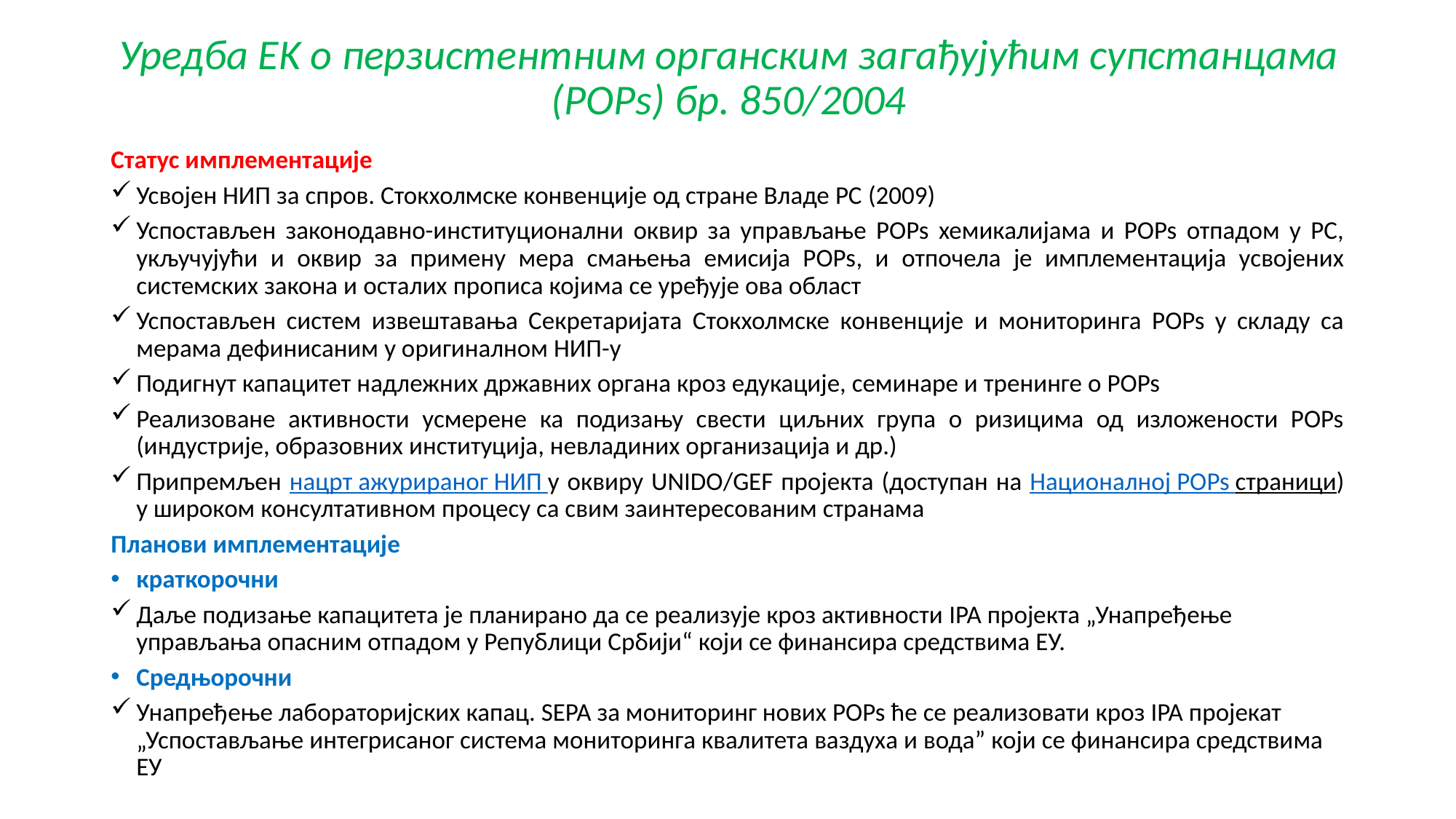

# Уредба EK о перзистентним органским загађујућим супстанцама (POPs) бр. 850/2004
Статус имплементације
Усвојен НИП за спров. Стокхолмске конвенције од стране Владе РС (2009)
Успостављен законодавно-институционални оквир за управљање POPs хемикалијама и POPs отпадом у РС, укључујући и оквир за примену мера смањења емисија POPs, и отпочела је имплементација усвојених системских закона и осталих прописа којима се уређује ова област
Успостављен систем извештавања Секретаријата Стокхолмске конвенције и мониторинга POPs у складу са мерама дефинисаним у оригиналном НИП-у
Подигнут капацитет надлежних државних органа кроз едукације, семинаре и тренинге о POPs
Реализоване активности усмерене ка подизању свести циљних група о ризицима од изложености POPs (индустрије, образовних институција, невладиних организација и др.)
Припремљен нацрт ажурираног НИП у оквиру UNIDO/GEF пројекта (доступан на Националној POPs страници) у широком консултативном процесу са свим заинтересованим странама
Планови имплементације
краткорочни
Даље подизање капацитета је планирано да се реализује кроз активности IPA пројекта „Унапређење управљања опасним отпадом у Републици Србији“ који се финансира средствима ЕУ.
Средњорочни
Унапређење лабораторијских капац. SEPA за мoниторинг нових POPs ће се реализовати кроз IPA пројекат „Успостављање интегрисаног система мониторинга квалитета ваздуха и вода” који се финансира средствима ЕУ